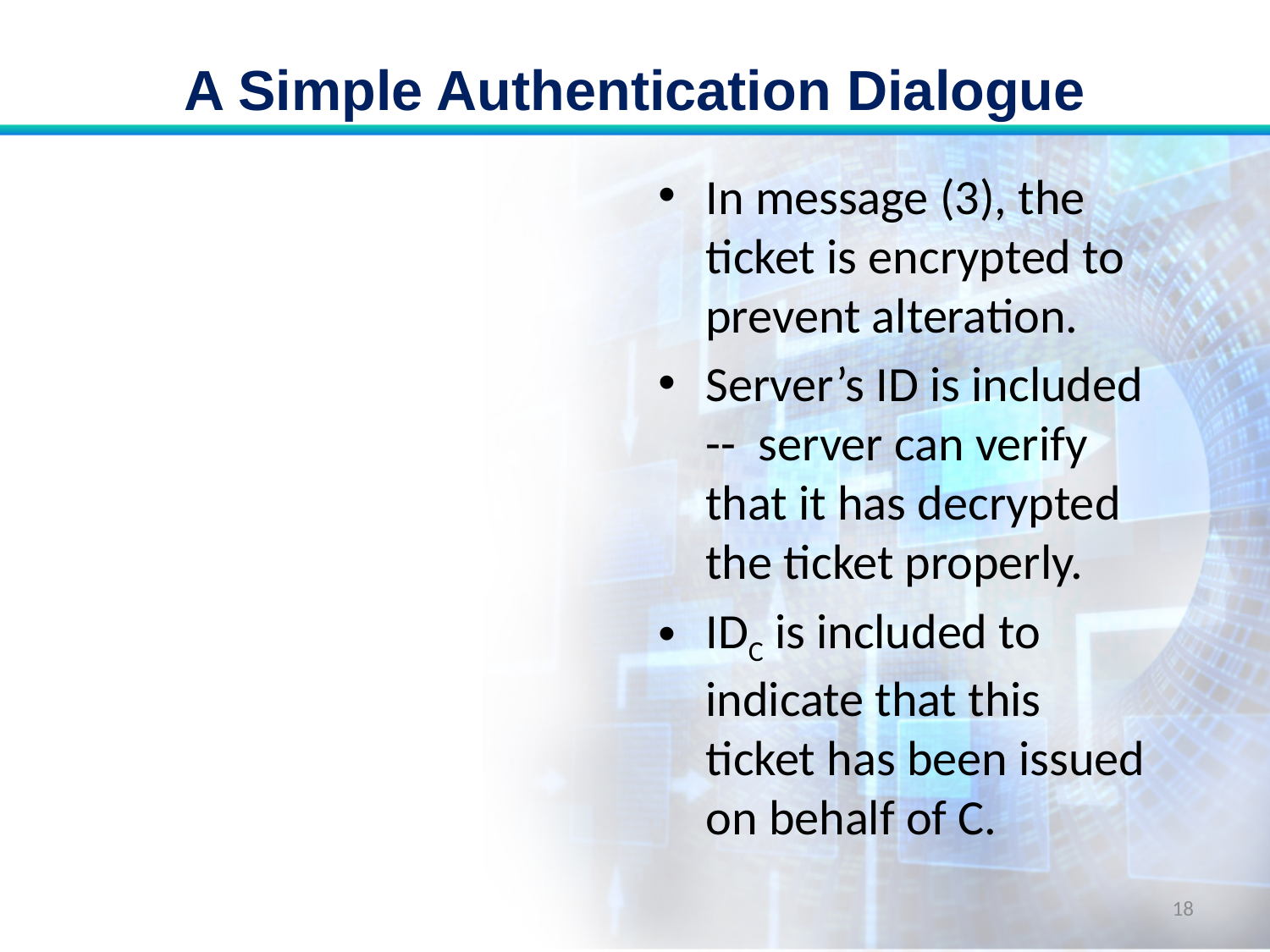

# A Simple Authentication Dialogue
In message (3), the ticket is encrypted to prevent alteration.
Server’s ID is included --  server can verify that it has decrypted the ticket properly.
IDC is included to indicate that this ticket has been issued on behalf of C.

18